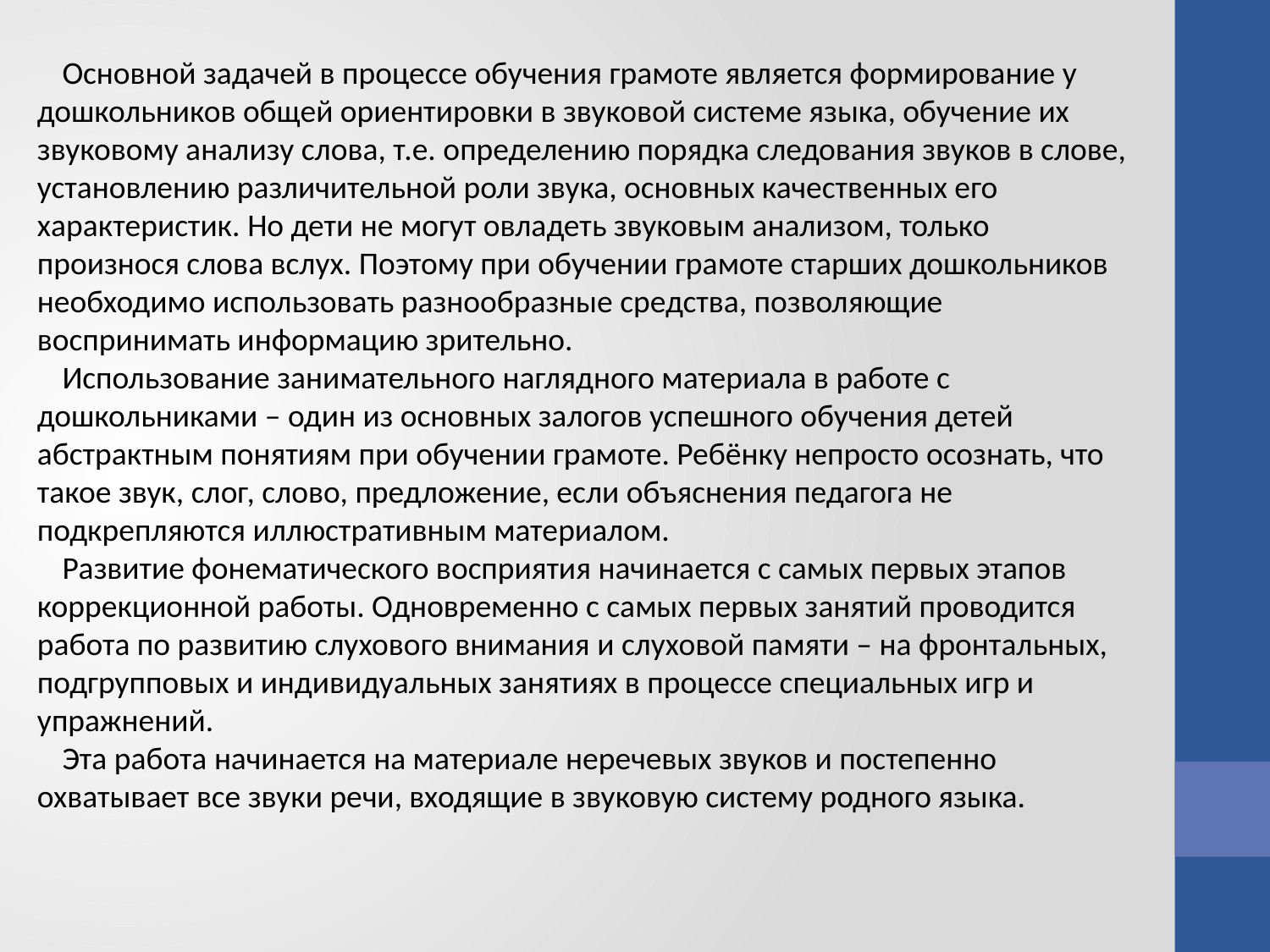

Основной задачей в процессе обучения грамоте является формирование у дошкольников общей ориентировки в звуковой системе языка, обучение их звуковому анализу слова, т.е. определению порядка следования звуков в слове, установлению различительной роли звука, основных качественных его характеристик. Но дети не могут овладеть звуковым анализом, только произнося слова вслух. Поэтому при обучении грамоте старших дошкольников необходимо использовать разнообразные средства, позволяющие воспринимать информацию зрительно.
Использование занимательного наглядного материала в работе с дошкольниками – один из основных залогов успешного обучения детей абстрактным понятиям при обучении грамоте. Ребёнку непросто осознать, что такое звук, слог, слово, предложение, если объяснения педагога не подкрепляются иллюстративным материалом.
Развитие фонематического восприятия начинается с самых первых этапов коррекционной работы. Одновременно с самых первых занятий проводится работа по развитию слухового внимания и слуховой памяти – на фронтальных, подгрупповых и индивидуальных занятиях в процессе специальных игр и упражнений.
Эта работа начинается на материале неречевых звуков и постепенно охватывает все звуки речи, входящие в звуковую систему родного языка.